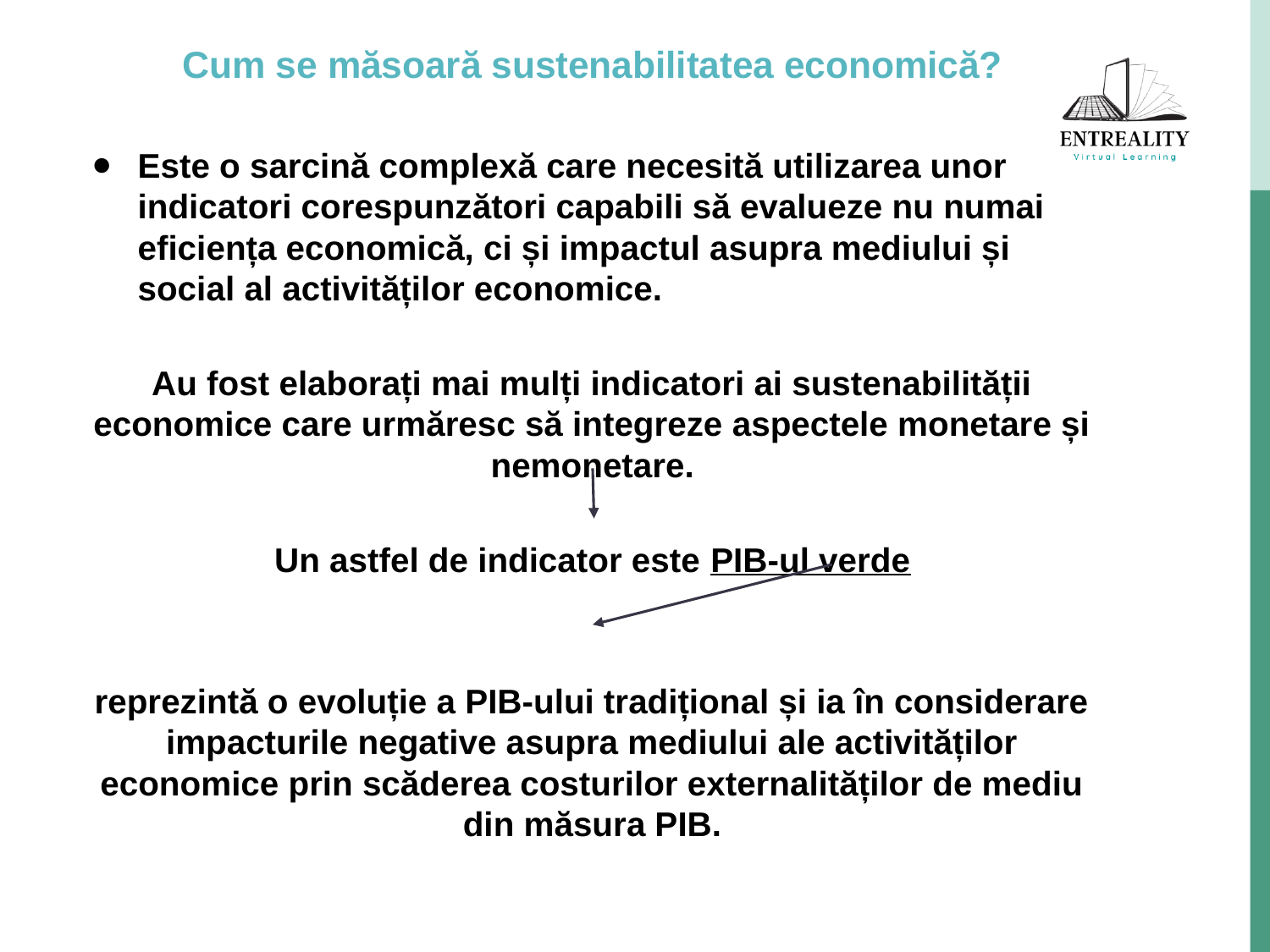

Cum se măsoară sustenabilitatea economică?

Este o sarcină complexă care necesită utilizarea unor indicatori corespunzători capabili să evalueze nu numai eficiența economică, ci și impactul asupra mediului și social al activităților economice.

Au fost elaborați mai mulți indicatori ai sustenabilității economice care urmăresc să integreze aspectele monetare și nemonetare.

Un astfel de indicator este PIB-ul verde

reprezintă o evoluție a PIB-ului tradițional și ia în considerare impacturile negative asupra mediului ale activităților economice prin scăderea costurilor externalităților de mediu din măsura PIB.